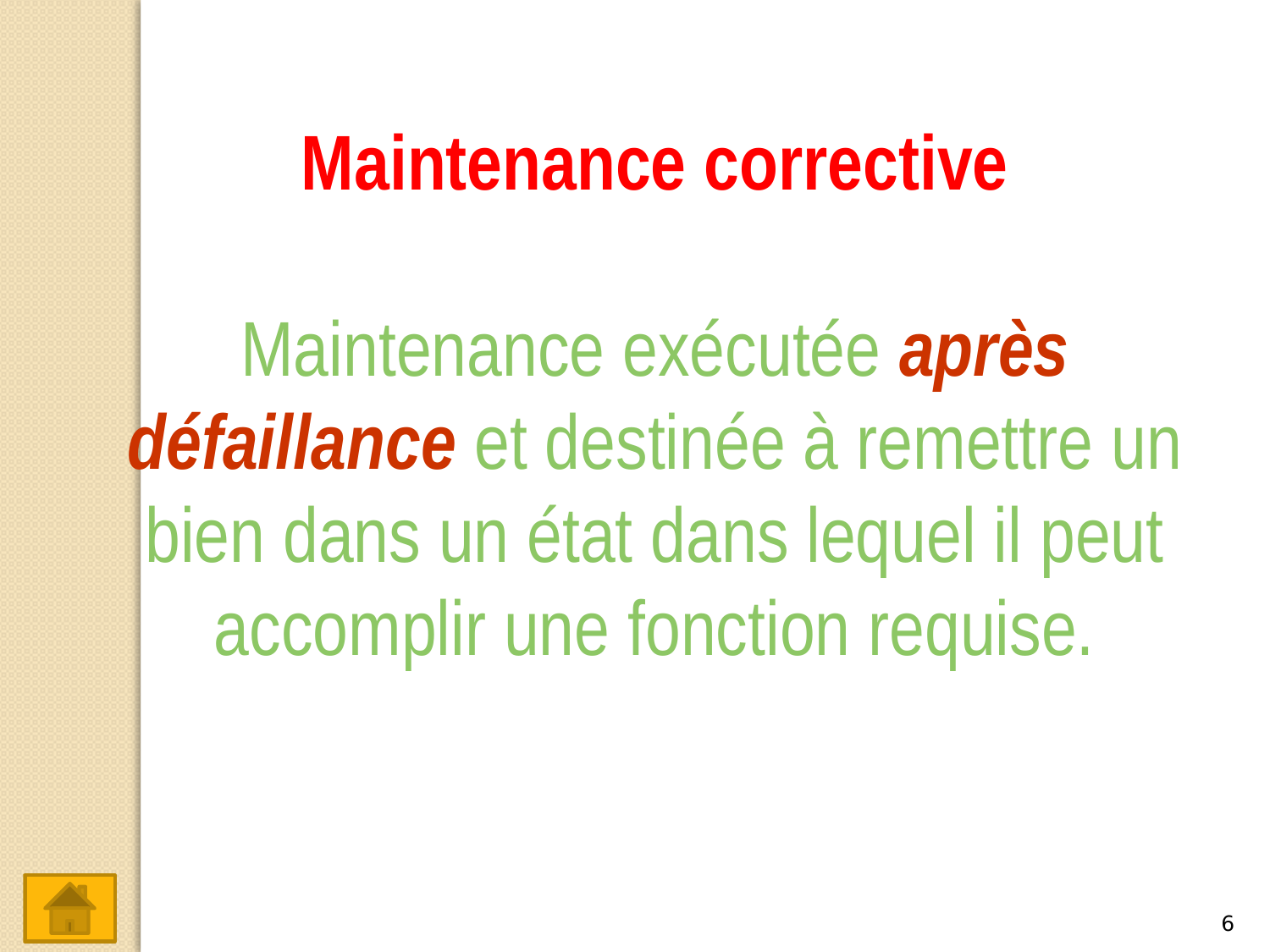

Maintenance corrective

Maintenance exécutée après défaillance et destinée à remettre un bien dans un état dans lequel il peut accomplir une fonction requise.
6